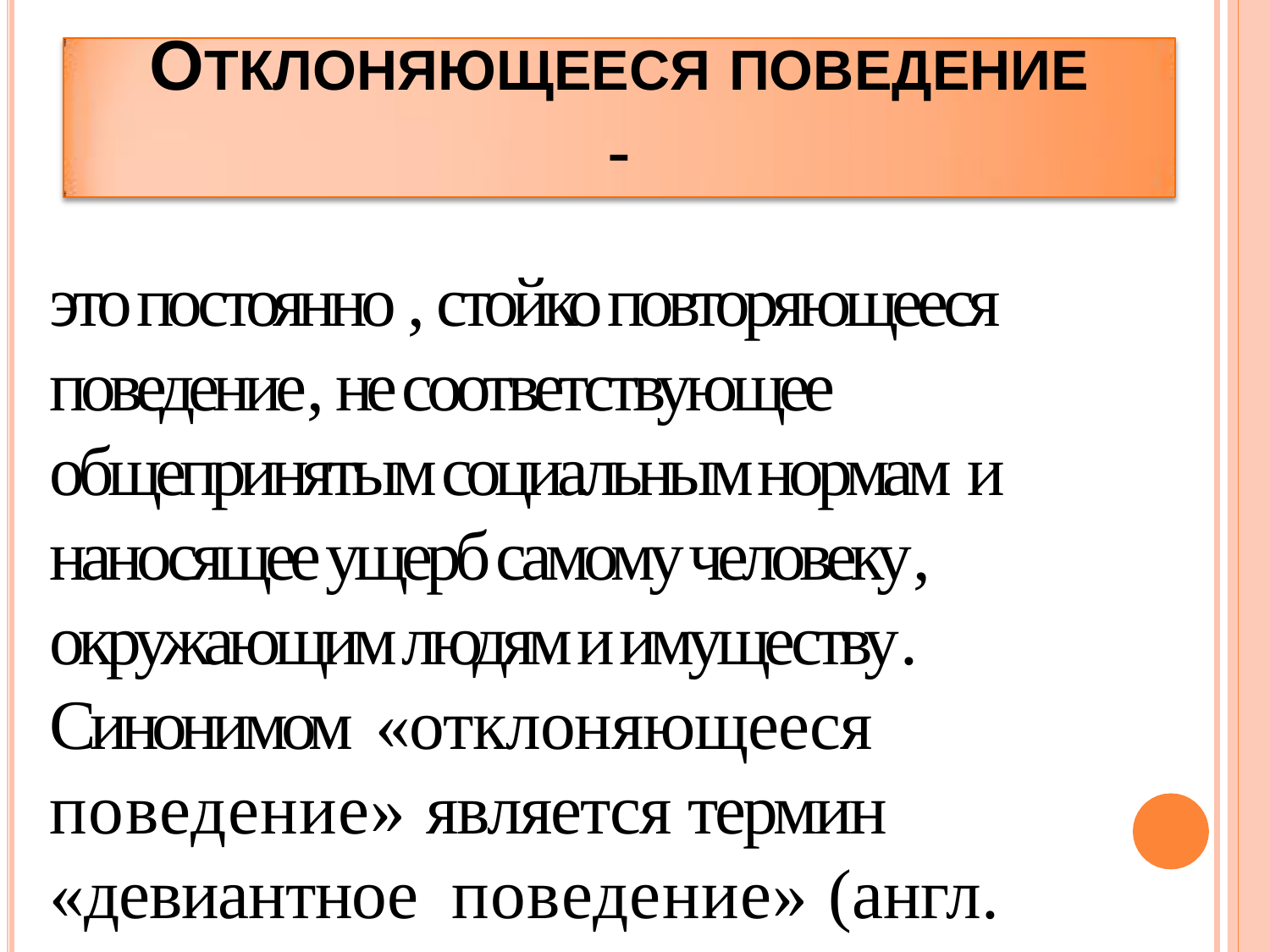

# ОТКЛОНЯЮЩЕЕСЯ ПОВЕДЕНИЕ
-

это постоянно , стойко повторяющееся поведение, не соответствующее общепринятым социальным нормам  и наносящее ущерб самому человеку, окружающим людям и имуществу. Синонимом  «отклоняющееся поведение» является термин «девиантное  поведение» (англ. Deviation – отклонение)